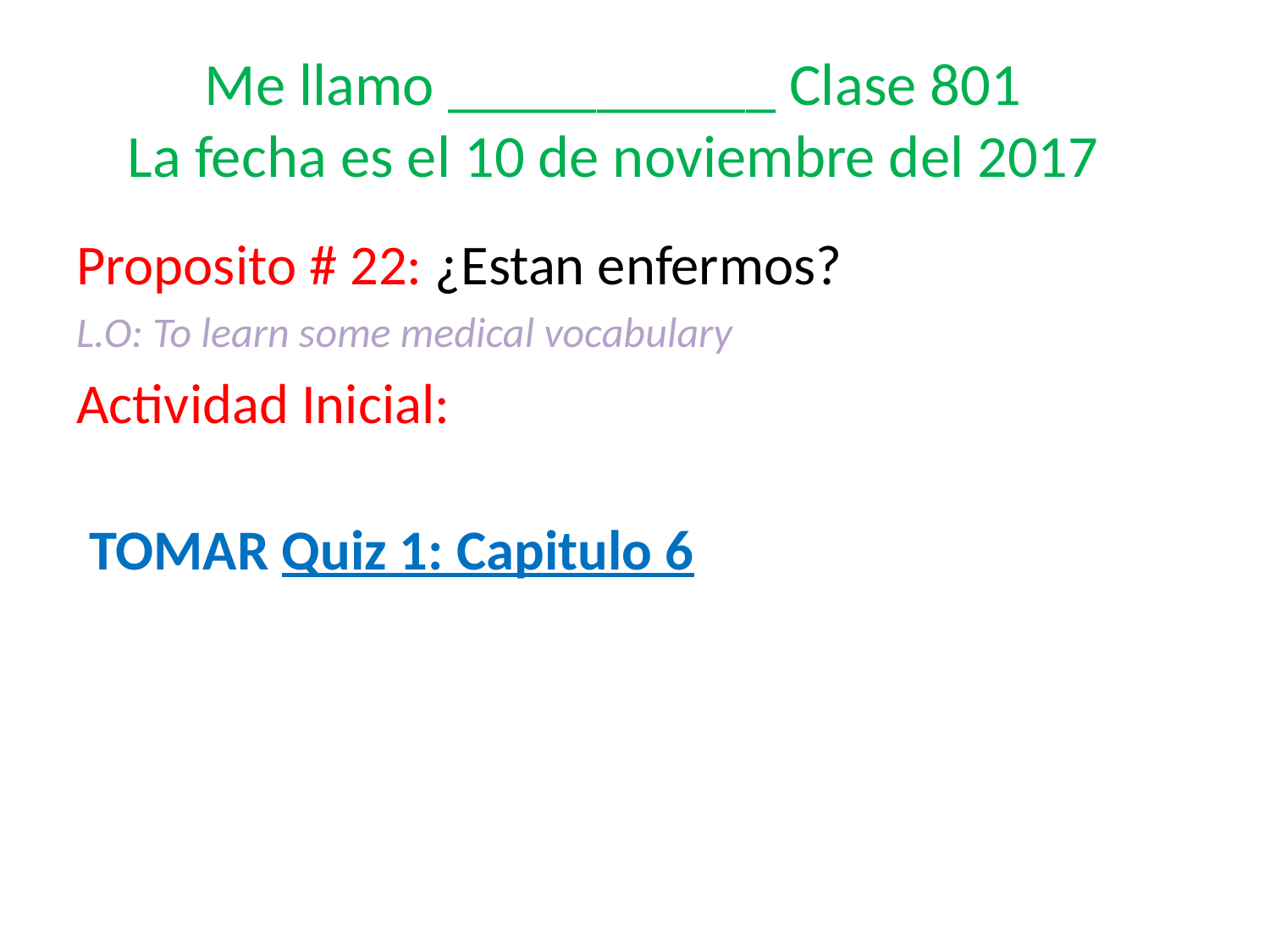

# Me llamo ___________ Clase 801 La fecha es el 10 de noviembre del 2017
Proposito # 22: ¿Estan enfermos?
L.O: To learn some medical vocabulary
Actividad Inicial:
 TOMAR Quiz 1: Capitulo 6